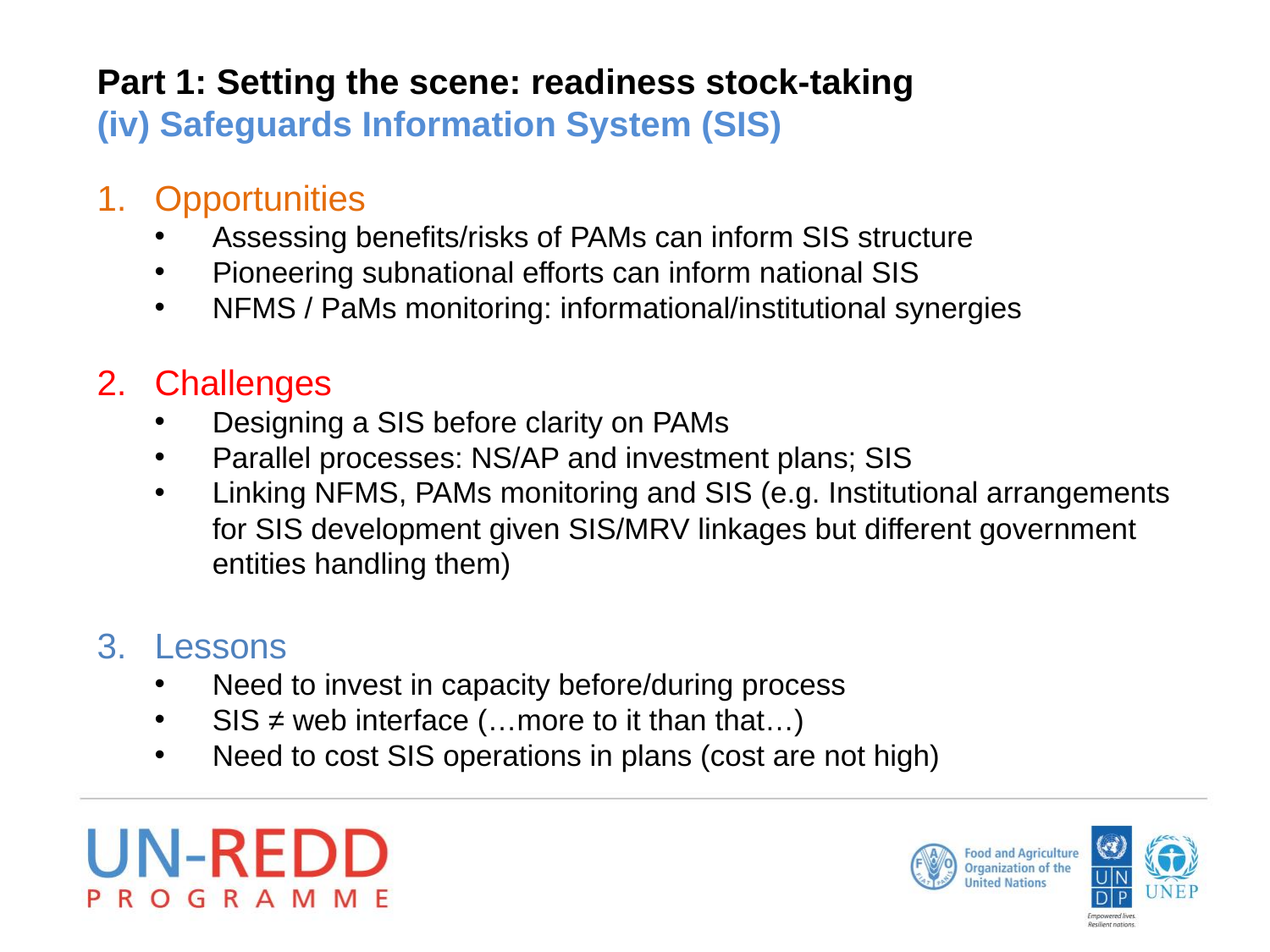

Part 1: Setting the scene: readiness stock-taking
(iv) Safeguards Information System (SIS)
Opportunities
Assessing benefits/risks of PAMs can inform SIS structure
Pioneering subnational efforts can inform national SIS
NFMS / PaMs monitoring: informational/institutional synergies

Challenges
Designing a SIS before clarity on PAMs
Parallel processes: NS/AP and investment plans; SIS
Linking NFMS, PAMs monitoring and SIS (e.g. Institutional arrangements for SIS development given SIS/MRV linkages but different government entities handling them)

Lessons
Need to invest in capacity before/during process
SIS ≠ web interface (…more to it than that…)
Need to cost SIS operations in plans (cost are not high)